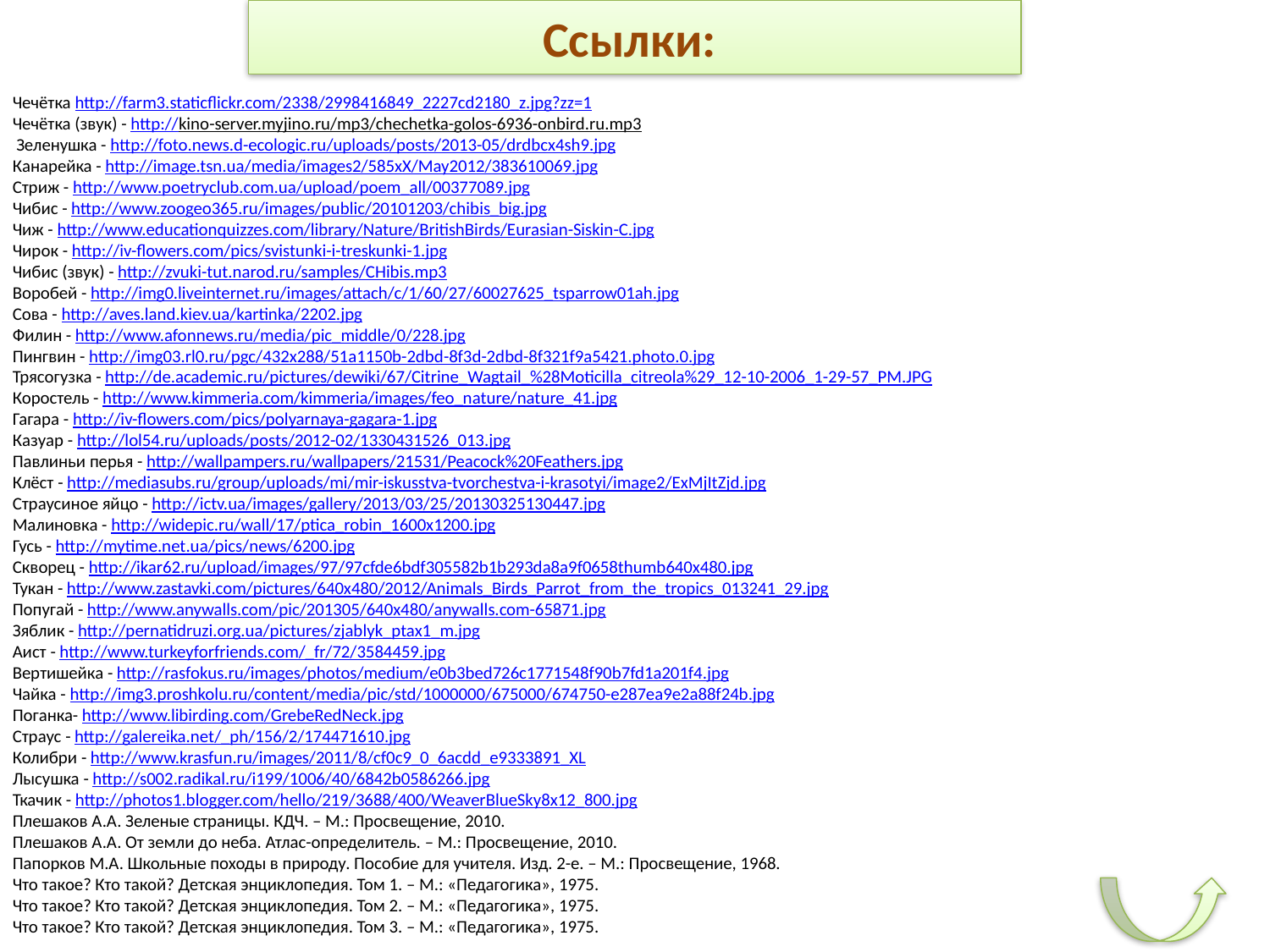

Ссылки:
Чечётка http://farm3.staticflickr.com/2338/2998416849_2227cd2180_z.jpg?zz=1
Чечётка (звук) - http://kino-server.myjino.ru/mp3/chechetka-golos-6936-onbird.ru.mp3
 Зеленушка - http://foto.news.d-ecologic.ru/uploads/posts/2013-05/drdbcx4sh9.jpg
Канарейка - http://image.tsn.ua/media/images2/585xX/May2012/383610069.jpg
Стриж - http://www.poetryclub.com.ua/upload/poem_all/00377089.jpg
Чибис - http://www.zoogeo365.ru/images/public/20101203/chibis_big.jpg
Чиж - http://www.educationquizzes.com/library/Nature/BritishBirds/Eurasian-Siskin-C.jpg
Чирок - http://iv-flowers.com/pics/svistunki-i-treskunki-1.jpg
Чибис (звук) - http://zvuki-tut.narod.ru/samples/CHibis.mp3
Воробей - http://img0.liveinternet.ru/images/attach/c/1/60/27/60027625_tsparrow01ah.jpg
Сова - http://aves.land.kiev.ua/kartinka/2202.jpg
Филин - http://www.afonnews.ru/media/pic_middle/0/228.jpg
Пингвин - http://img03.rl0.ru/pgc/432x288/51a1150b-2dbd-8f3d-2dbd-8f321f9a5421.photo.0.jpg
Трясогузка - http://de.academic.ru/pictures/dewiki/67/Citrine_Wagtail_%28Moticilla_citreola%29_12-10-2006_1-29-57_PM.JPG
Коростель - http://www.kimmeria.com/kimmeria/images/feo_nature/nature_41.jpg
Гагара - http://iv-flowers.com/pics/polyarnaya-gagara-1.jpg
Казуар - http://lol54.ru/uploads/posts/2012-02/1330431526_013.jpg
Павлиньи перья - http://wallpampers.ru/wallpapers/21531/Peacock%20Feathers.jpg
Клёст - http://mediasubs.ru/group/uploads/mi/mir-iskusstva-tvorchestva-i-krasotyi/image2/ExMjItZjd.jpg
Страусиное яйцо - http://ictv.ua/images/gallery/2013/03/25/20130325130447.jpg
Малиновка - http://widepic.ru/wall/17/ptica_robin_1600x1200.jpg
Гусь - http://mytime.net.ua/pics/news/6200.jpg
Скворец - http://ikar62.ru/upload/images/97/97cfde6bdf305582b1b293da8a9f0658thumb640x480.jpg
Тукан - http://www.zastavki.com/pictures/640x480/2012/Animals_Birds_Parrot_from_the_tropics_013241_29.jpg
Попугай - http://www.anywalls.com/pic/201305/640x480/anywalls.com-65871.jpg
Зяблик - http://pernatidruzi.org.ua/pictures/zjablyk_ptax1_m.jpg
Аист - http://www.turkeyforfriends.com/_fr/72/3584459.jpg
Вертишейка - http://rasfokus.ru/images/photos/medium/e0b3bed726c1771548f90b7fd1a201f4.jpg
Чайка - http://img3.proshkolu.ru/content/media/pic/std/1000000/675000/674750-e287ea9e2a88f24b.jpg
Поганка- http://www.libirding.com/GrebeRedNeck.jpg
Страус - http://galereika.net/_ph/156/2/174471610.jpg
Колибри - http://www.krasfun.ru/images/2011/8/cf0c9_0_6acdd_e9333891_XL
Лысушка - http://s002.radikal.ru/i199/1006/40/6842b0586266.jpg
Ткачик - http://photos1.blogger.com/hello/219/3688/400/WeaverBlueSky8x12_800.jpg
Плешаков А.А. Зеленые страницы. КДЧ. – М.: Просвещение, 2010.
Плешаков А.А. От земли до неба. Атлас-определитель. – М.: Просвещение, 2010.
Папорков М.А. Школьные походы в природу. Пособие для учителя. Изд. 2-е. – М.: Просвещение, 1968.
Что такое? Кто такой? Детская энциклопедия. Том 1. – М.: «Педагогика», 1975.
Что такое? Кто такой? Детская энциклопедия. Том 2. – М.: «Педагогика», 1975.
Что такое? Кто такой? Детская энциклопедия. Том 3. – М.: «Педагогика», 1975.